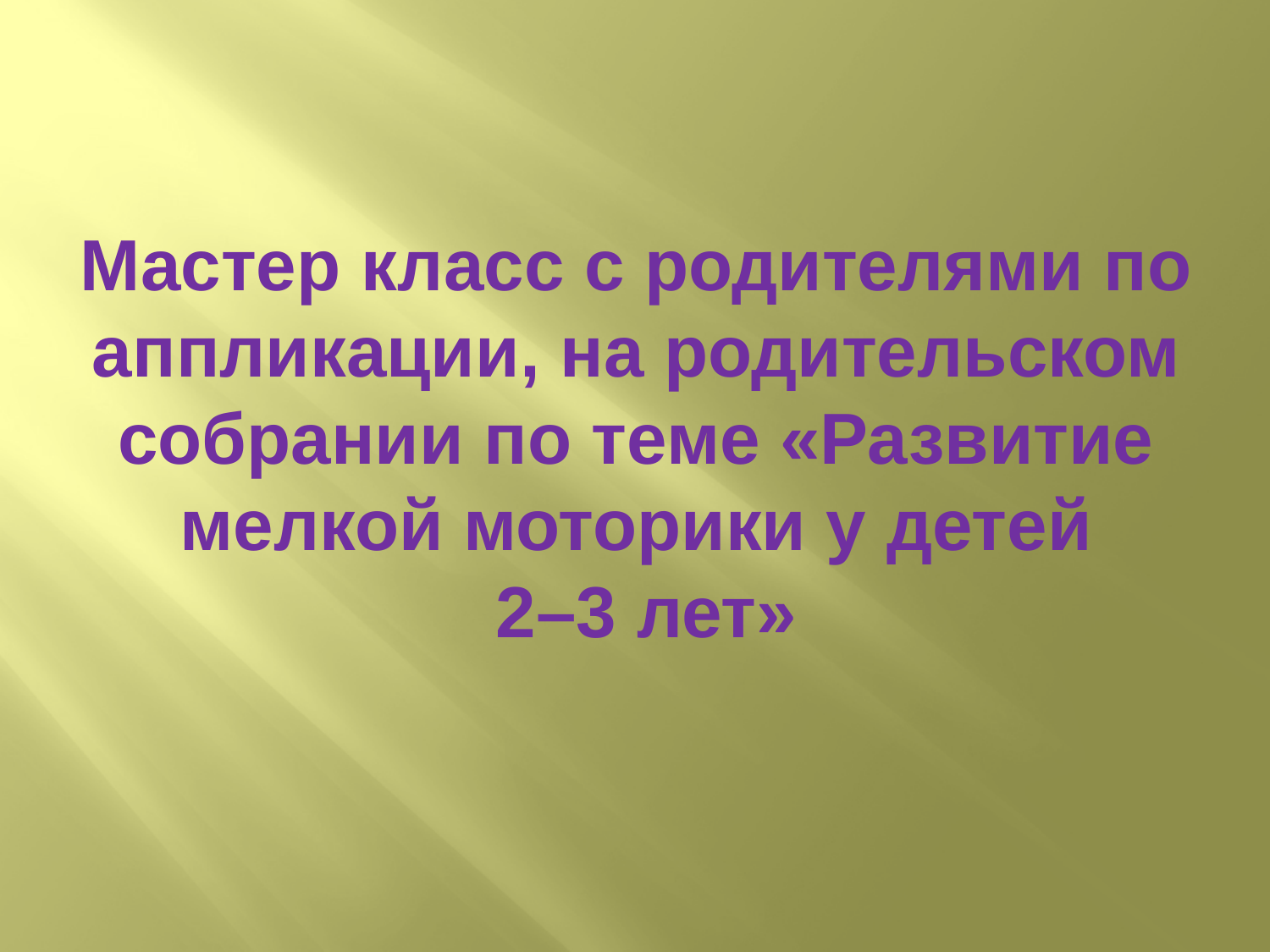

# Мастер класс с родителями по аппликации, на родительском собрании по теме «Развитие мелкой моторики у детей 2–3 лет»